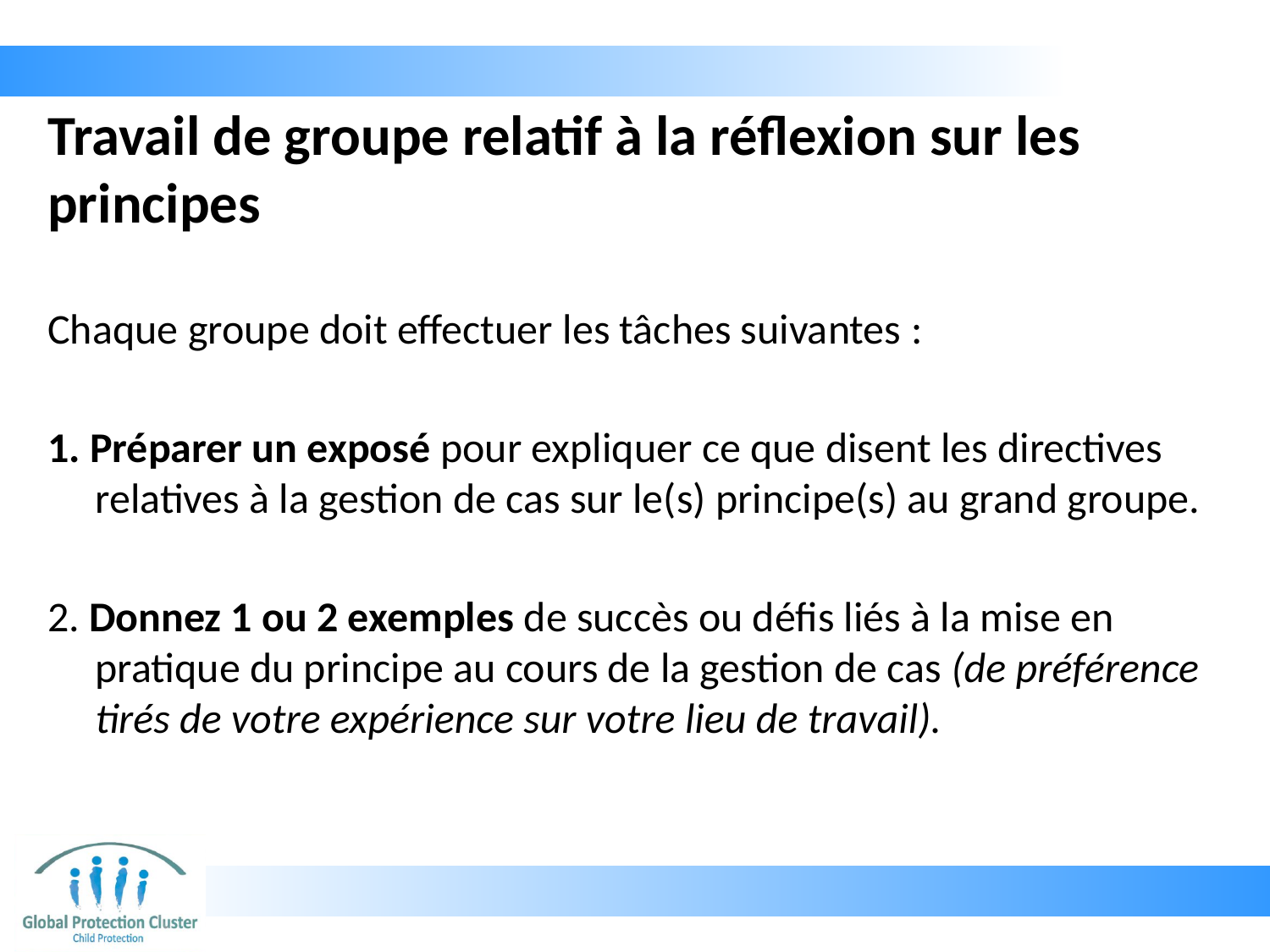

# Travail de groupe relatif à la réflexion sur les principes

Chaque groupe doit effectuer les tâches suivantes :

1. Préparer un exposé pour expliquer ce que disent les directives relatives à la gestion de cas sur le(s) principe(s) au grand groupe.

2. Donnez 1 ou 2 exemples de succès ou défis liés à la mise en pratique du principe au cours de la gestion de cas (de préférence tirés de votre expérience sur votre lieu de travail).